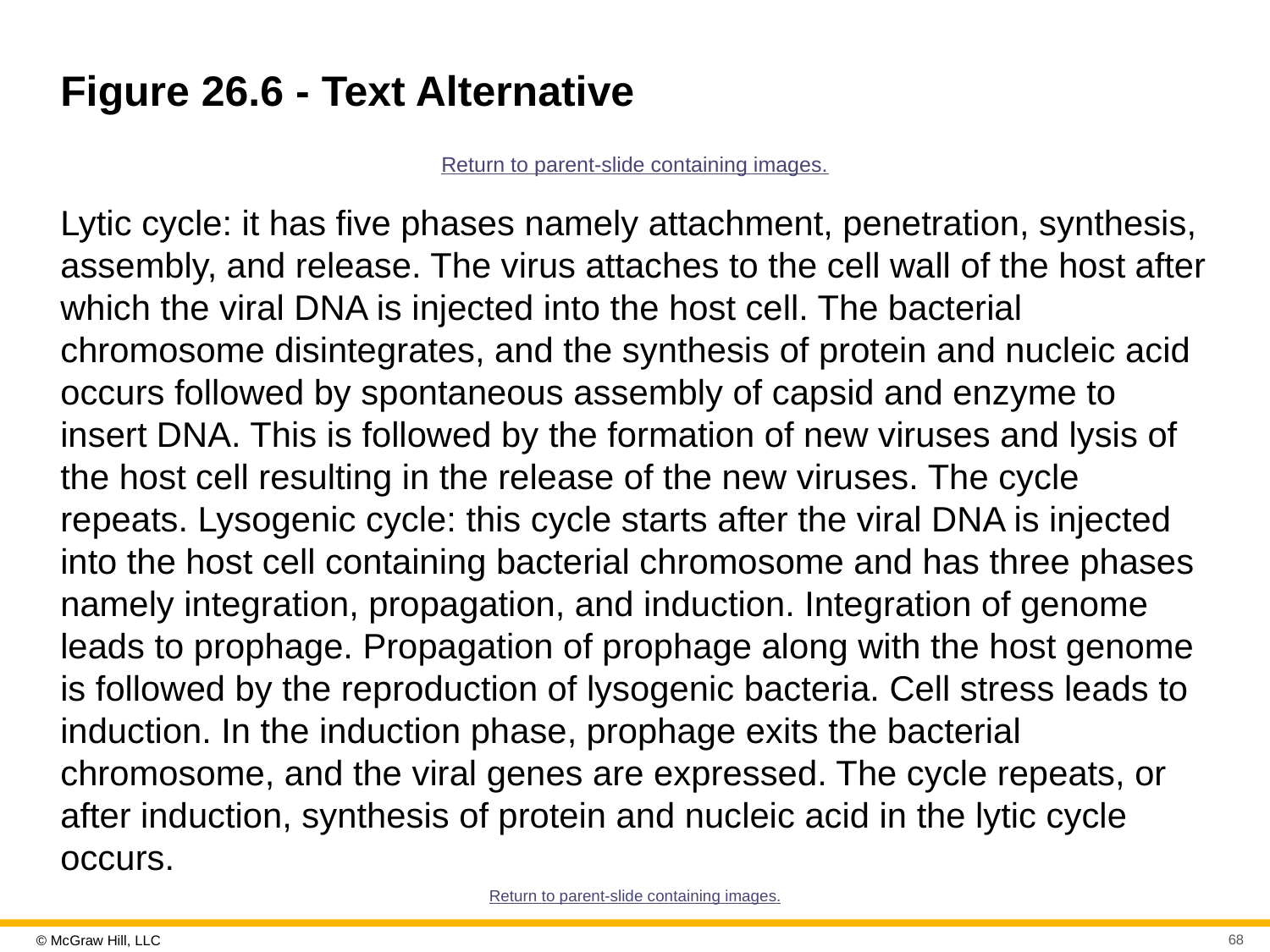

# Figure 26.6 - Text Alternative
Return to parent-slide containing images.
Lytic cycle: it has five phases namely attachment, penetration, synthesis, assembly, and release. The virus attaches to the cell wall of the host after which the viral DNA is injected into the host cell. The bacterial chromosome disintegrates, and the synthesis of protein and nucleic acid occurs followed by spontaneous assembly of capsid and enzyme to insert DNA. This is followed by the formation of new viruses and lysis of the host cell resulting in the release of the new viruses. The cycle repeats. Lysogenic cycle: this cycle starts after the viral DNA is injected into the host cell containing bacterial chromosome and has three phases namely integration, propagation, and induction. Integration of genome leads to prophage. Propagation of prophage along with the host genome is followed by the reproduction of lysogenic bacteria. Cell stress leads to induction. In the induction phase, prophage exits the bacterial chromosome, and the viral genes are expressed. The cycle repeats, or after induction, synthesis of protein and nucleic acid in the lytic cycle occurs.
Return to parent-slide containing images.
68